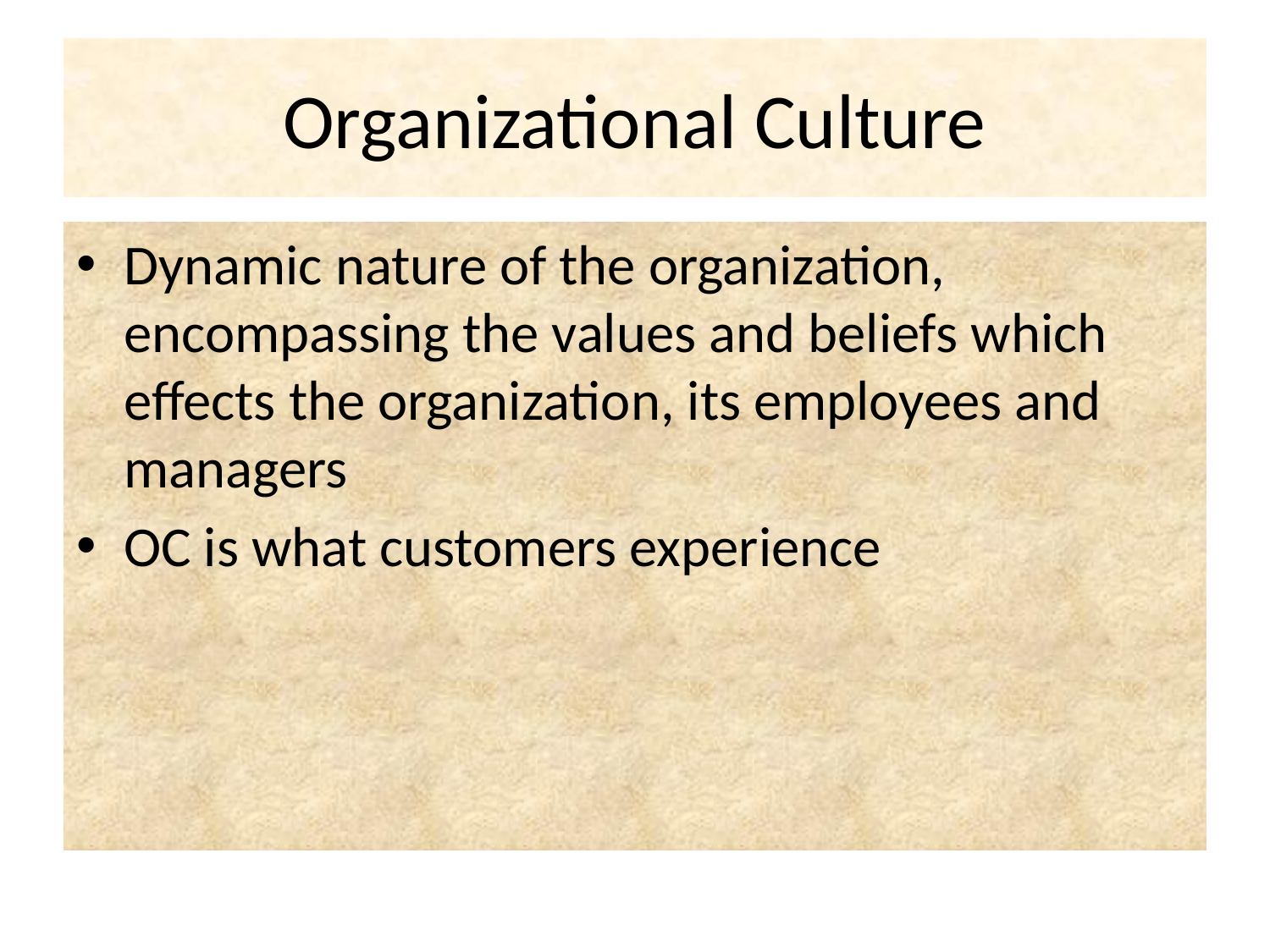

# Organizational Culture
Dynamic nature of the organization, encompassing the values and beliefs which effects the organization, its employees and managers
OC is what customers experience